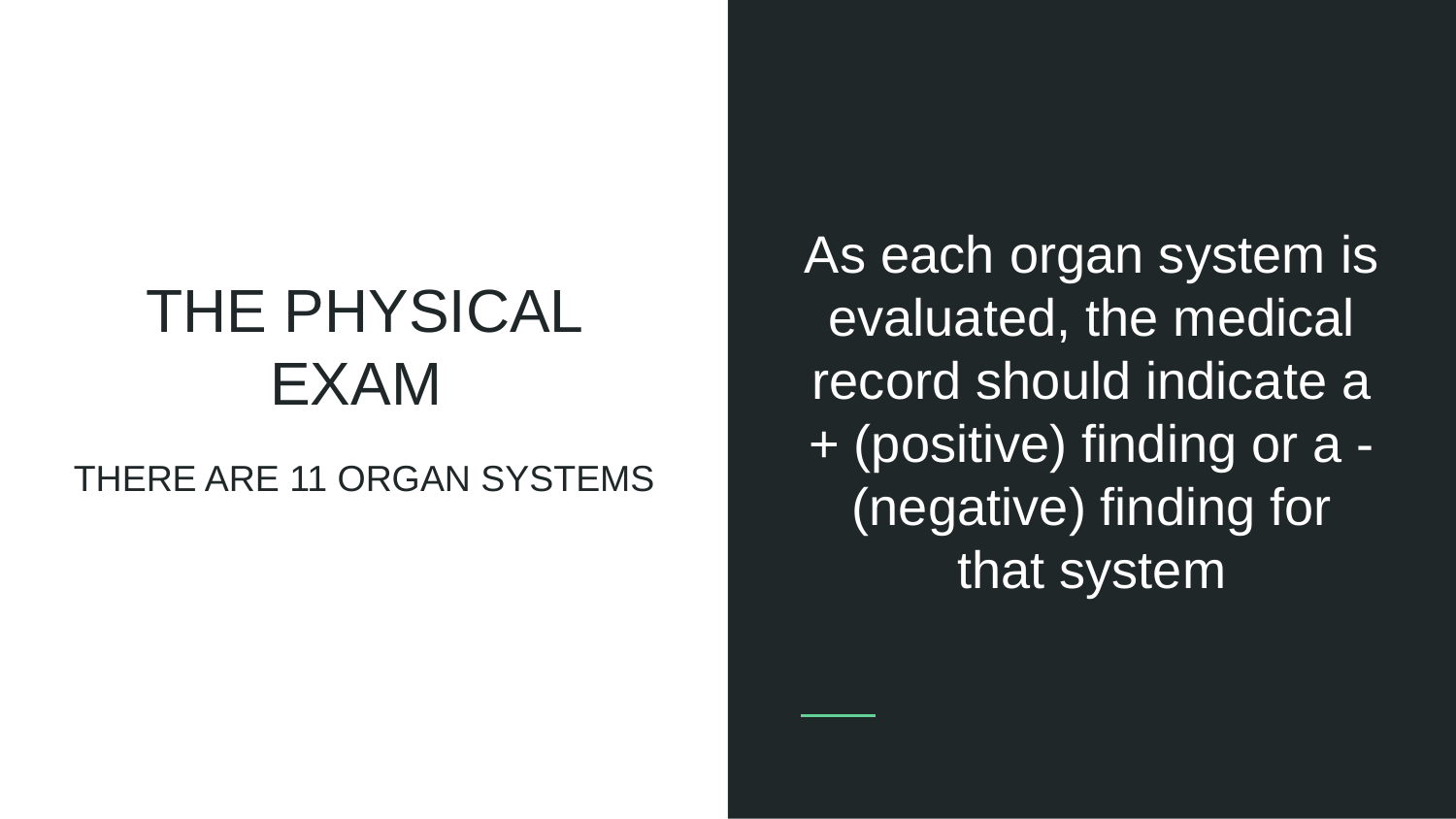

As each organ system is evaluated, the medical record should indicate a + (positive) finding or a - (negative) finding for that system
# THE PHYSICAL EXAM
THERE ARE 11 ORGAN SYSTEMS